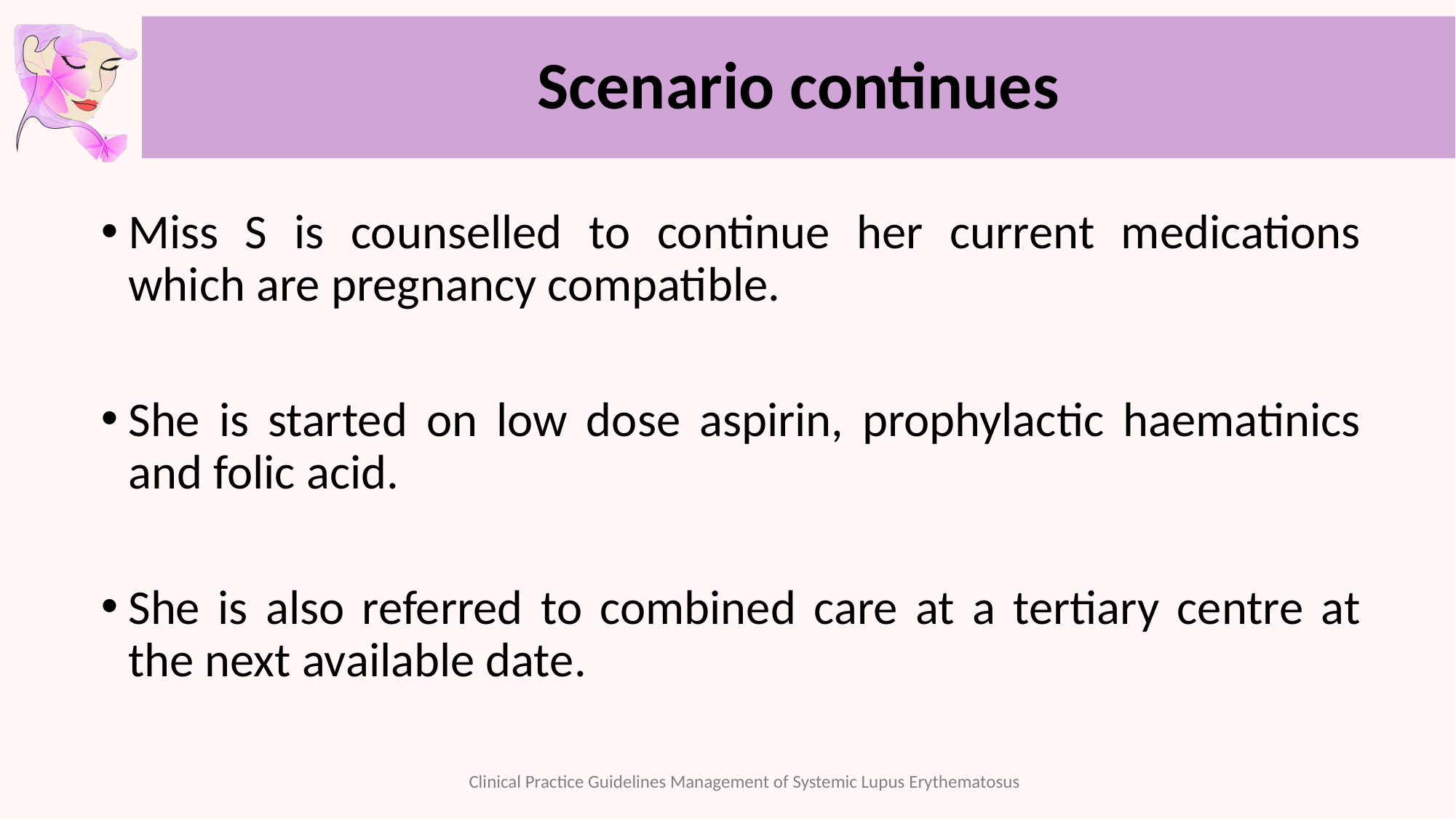

# Scenario continues
Miss S is counselled to continue her current medications which are pregnancy compatible.

She is started on low dose aspirin, prophylactic haematinics and folic acid.

She is also referred to combined care at a tertiary centre at the next available date.